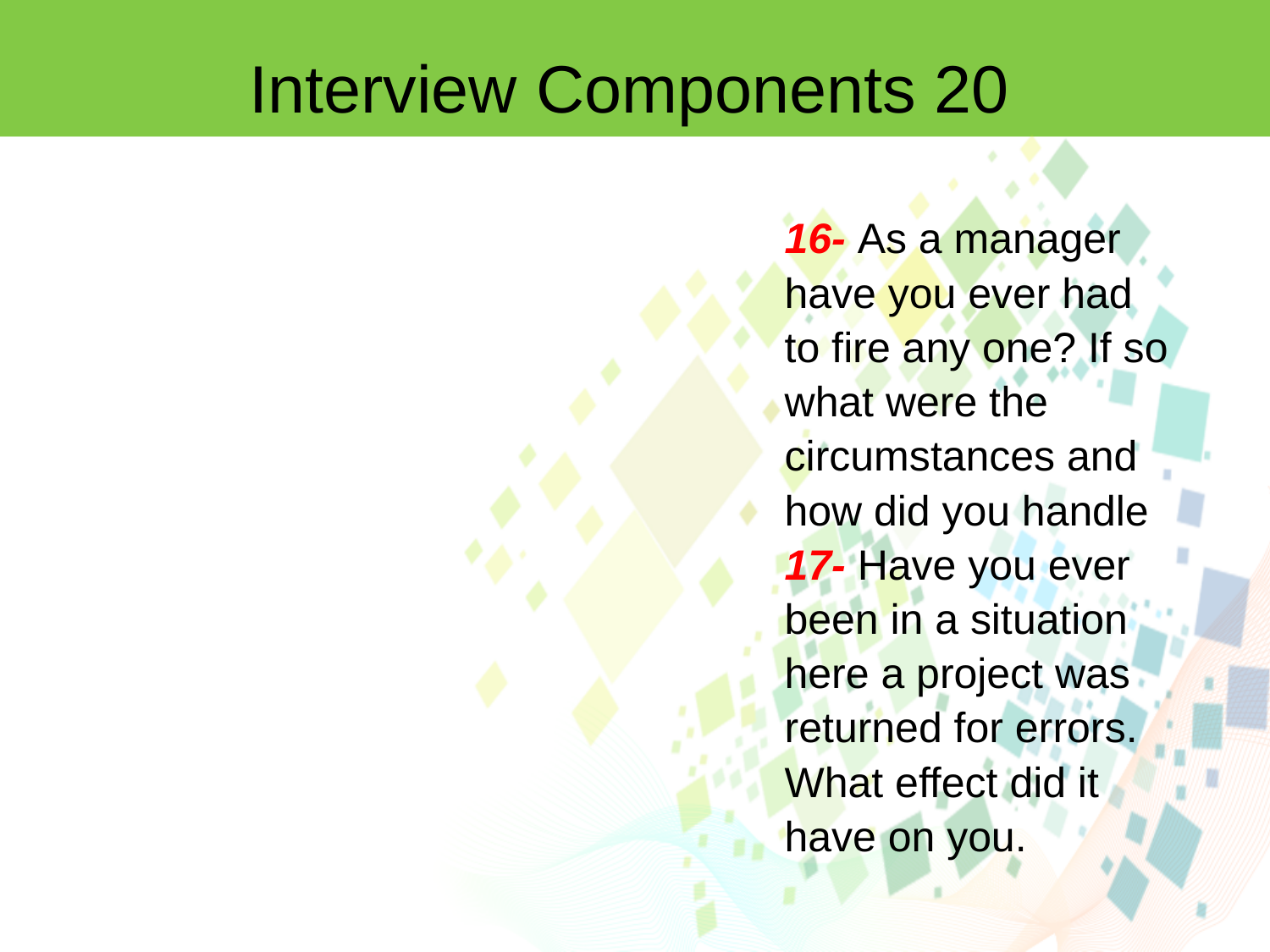

Interview Components 20
16- As a manager have you ever had to fire any one? If so what were the circumstances and how did you handle
17- Have you ever been in a situation here a project was returned for errors. What effect did it have on you.